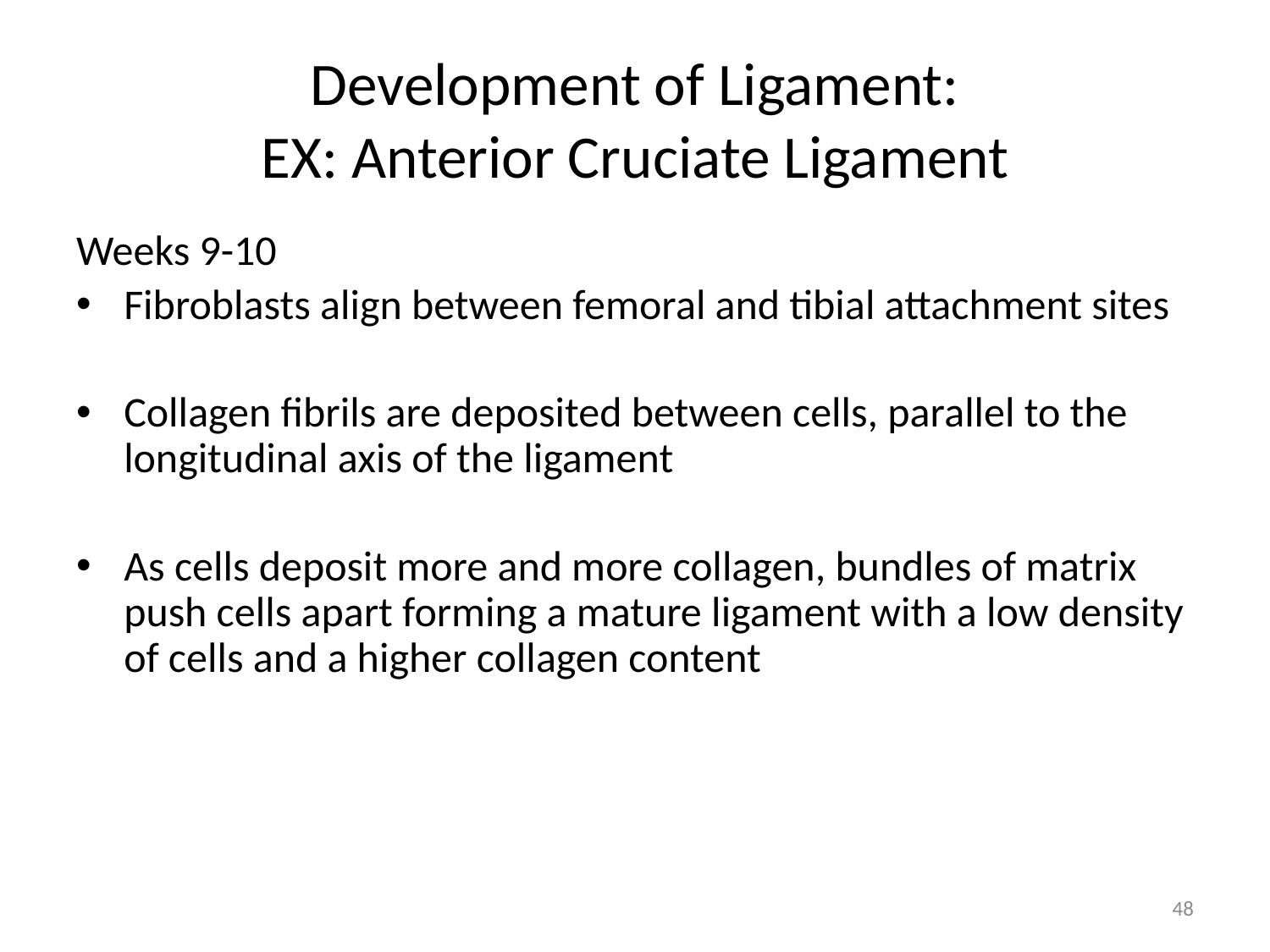

# Development of Ligament: EX: Anterior Cruciate Ligament
Weeks 9-10
Fibroblasts align between femoral and tibial attachment sites

Collagen fibrils are deposited between cells, parallel to the longitudinal axis of the ligament

As cells deposit more and more collagen, bundles of matrix push cells apart forming a mature ligament with a low density of cells and a higher collagen content
48